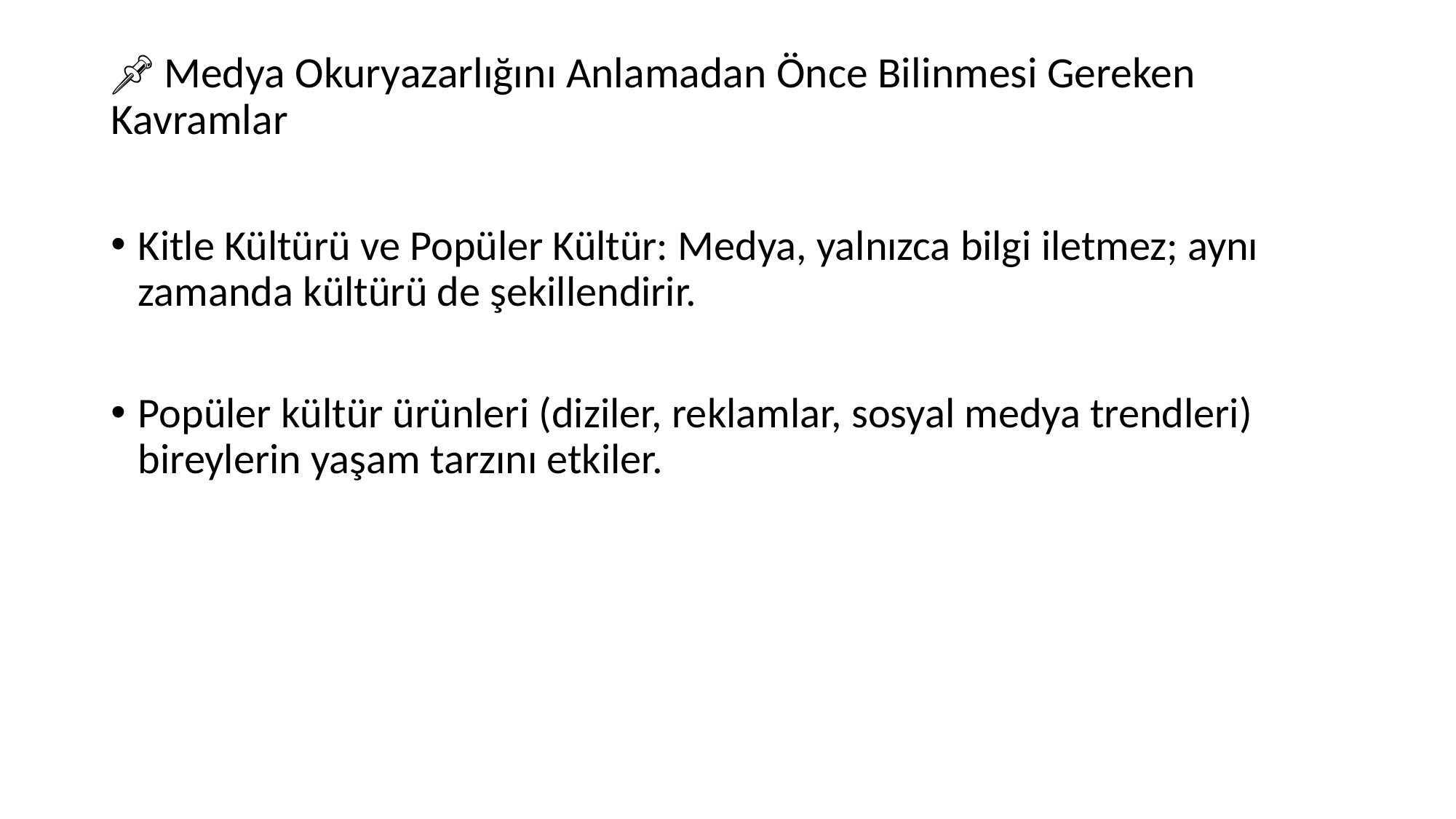

# 📌 Medya Okuryazarlığını Anlamadan Önce Bilinmesi Gereken Kavramlar
Kitle Kültürü ve Popüler Kültür: Medya, yalnızca bilgi iletmez; aynı zamanda kültürü de şekillendirir.

Popüler kültür ürünleri (diziler, reklamlar, sosyal medya trendleri) bireylerin yaşam tarzını etkiler.